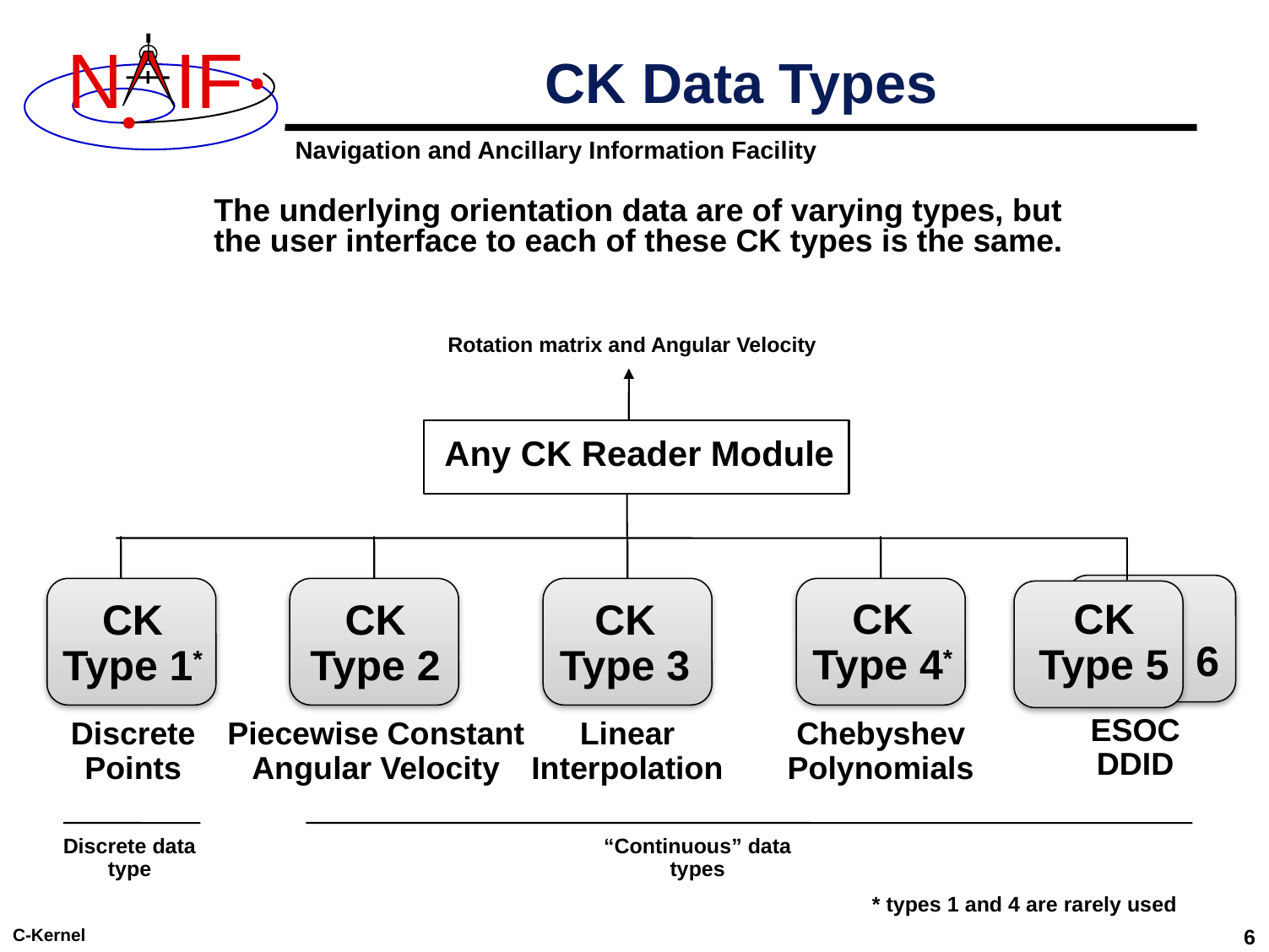

# CK Data Types
The underlying orientation data are of varying types, but the user interface to each of these CK types is the same.

Rotation matrix and Angular Velocity

Any CK Reader Module

CK
Type 4*
CK
Type 5
CK
Type 1*
CK
Type 2
CK
Type 3
6
ESOC
DDID
Discrete
Points
Piecewise Constant
Angular Velocity
Linear
Interpolation
Chebyshev
Polynomials

Discrete data
type
“Continuous” data
types
* types 1 and 4 are rarely used
C-Kernel
6